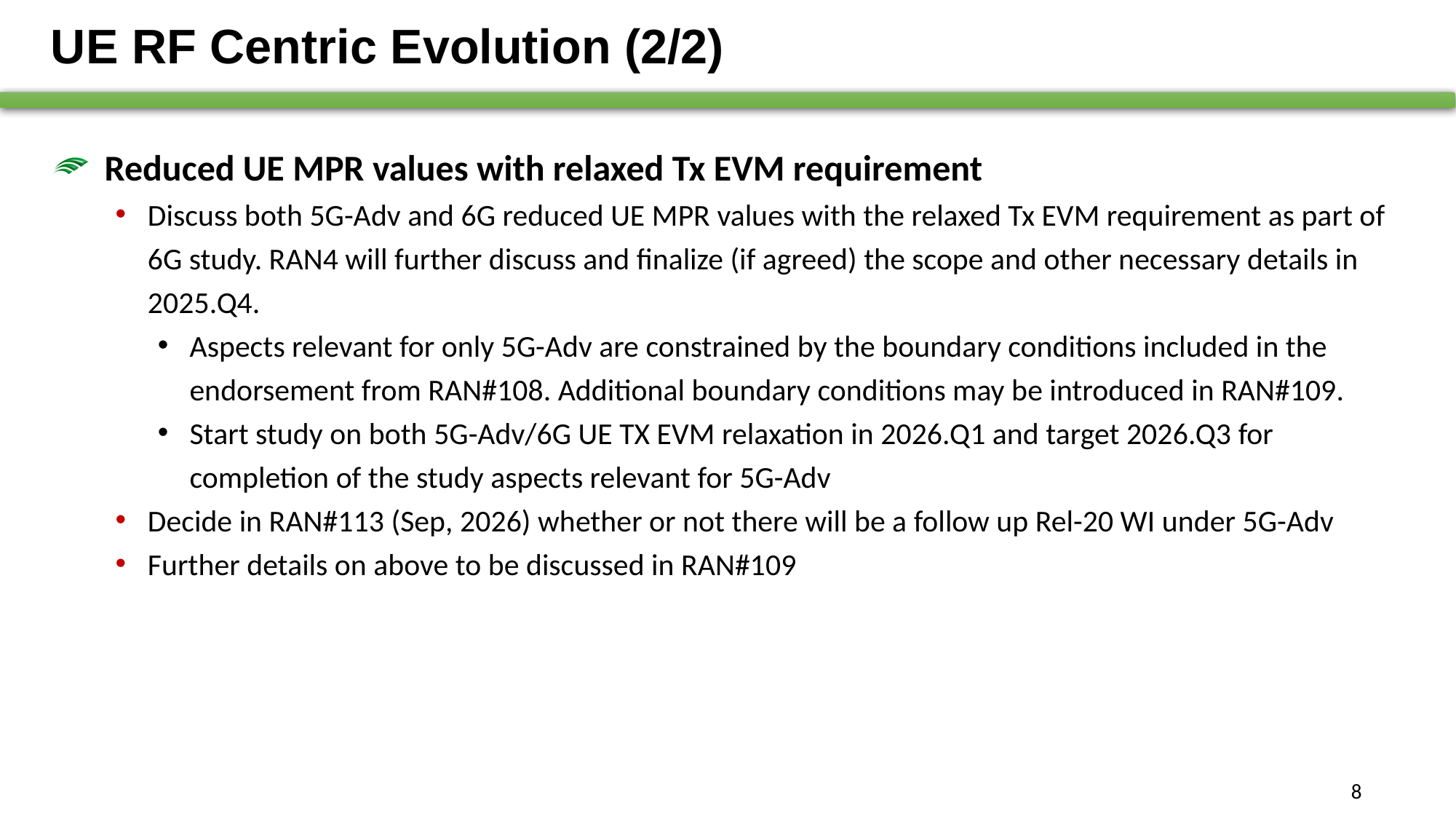

# UE RF Centric Evolution (2/2)
Reduced UE MPR values with relaxed Tx EVM requirement
Discuss both 5G-Adv and 6G reduced UE MPR values with the relaxed Tx EVM requirement as part of 6G study. RAN4 will further discuss and finalize (if agreed) the scope and other necessary details in 2025.Q4.
Aspects relevant for only 5G-Adv are constrained by the boundary conditions included in the endorsement from RAN#108. Additional boundary conditions may be introduced in RAN#109.
Start study on both 5G-Adv/6G UE TX EVM relaxation in 2026.Q1 and target 2026.Q3 for completion of the study aspects relevant for 5G-Adv
Decide in RAN#113 (Sep, 2026) whether or not there will be a follow up Rel-20 WI under 5G-Adv
Further details on above to be discussed in RAN#109